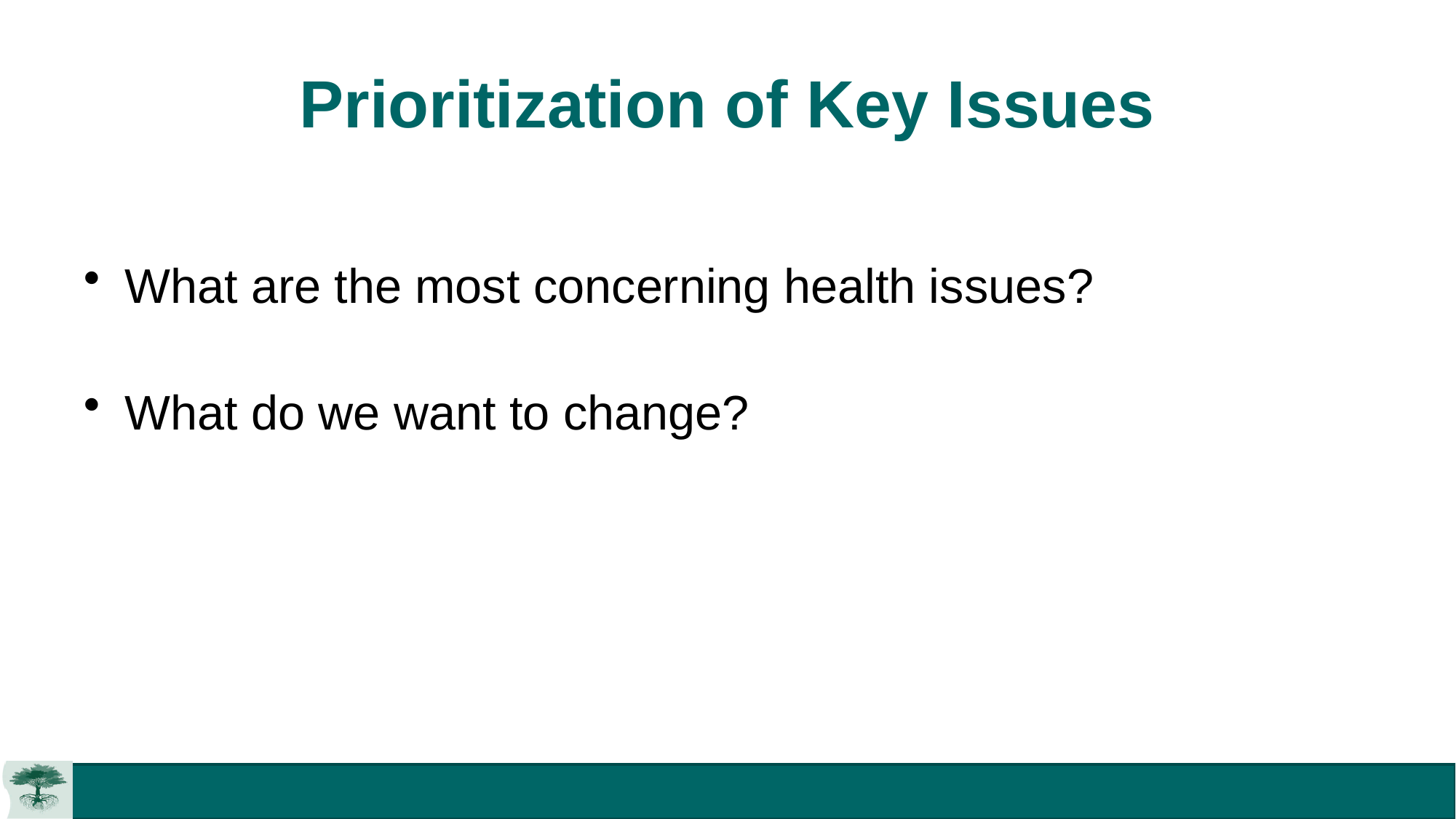

# Prioritization of Key Issues
What are the most concerning health issues?
What do we want to change?